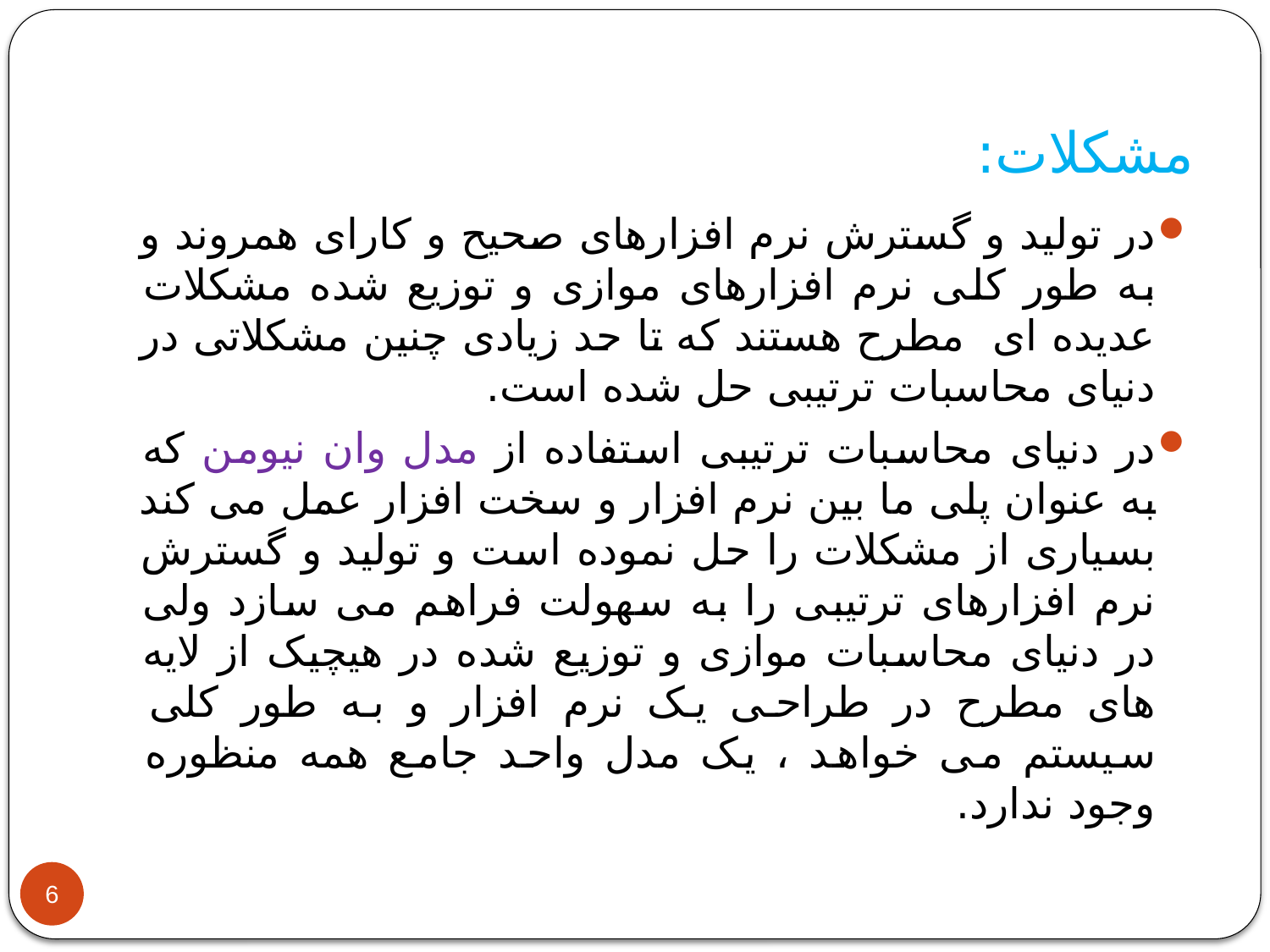

# مشکلات:
در تولید و گسترش نرم افزارهای صحیح و کارای همروند و به طور کلی نرم افزارهای موازی و توزیع شده مشکلات عدیده ای  مطرح هستند که تا حد زیادی چنین مشکلاتی در دنیای محاسبات ترتیبی حل شده است.
در دنیای محاسبات ترتیبی استفاده از مدل وان نیومن که به عنوان پلی ما بین نرم افزار و سخت افزار عمل می کند بسیاری از مشکلات را حل نموده است و تولید و گسترش نرم افزارهای ترتیبی را به سهولت فراهم می سازد ولی در دنیای محاسبات موازی و توزیع شده در هیچیک از لایه های مطرح در طراحی یک نرم افزار و به طور کلی سیستم می خواهد ، یک مدل واحد جامع همه منظوره وجود ندارد.

6